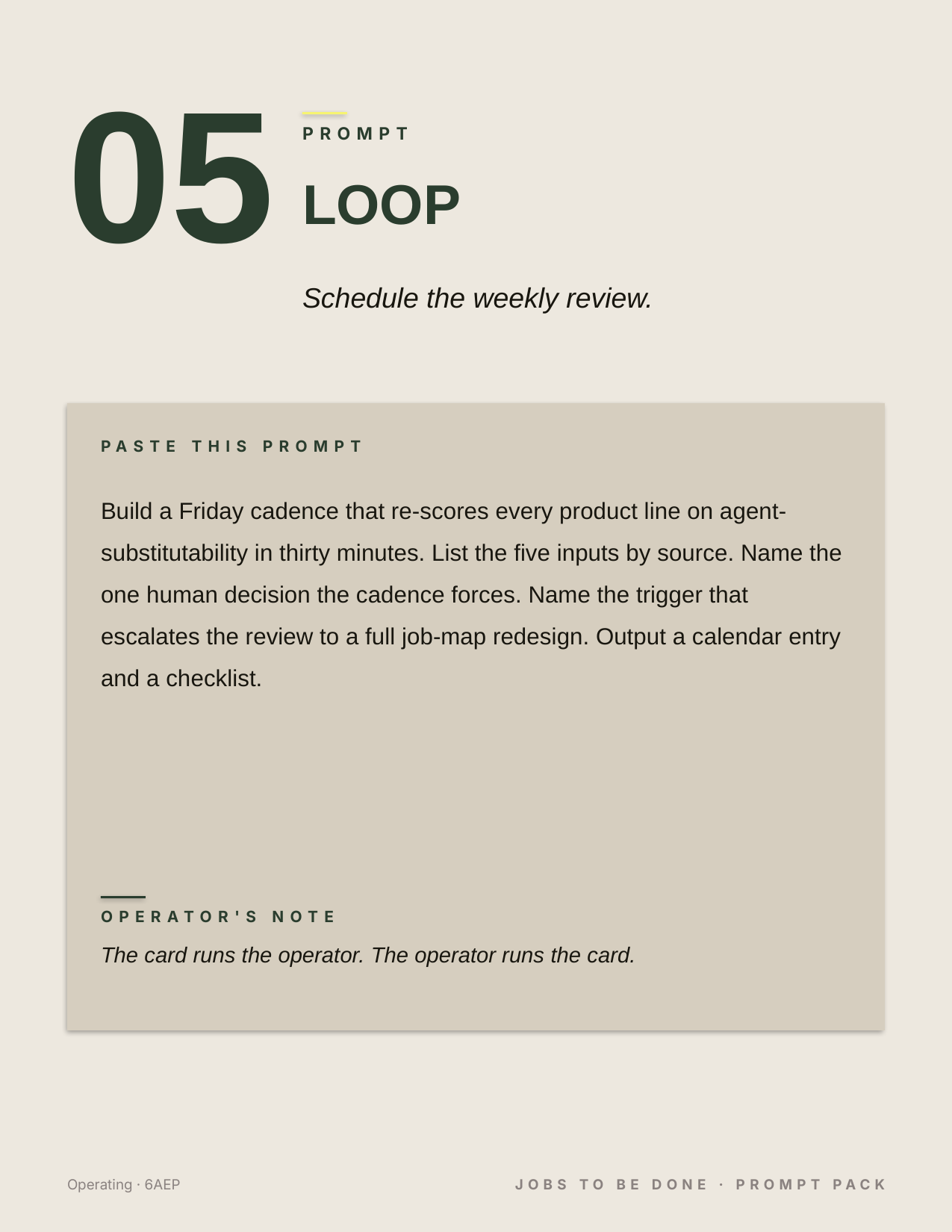

05

PROMPT
LOOP
Schedule the weekly review.

PASTE THIS PROMPT
Build a Friday cadence that re-scores every product line on agent-substitutability in thirty minutes. List the five inputs by source. Name the one human decision the cadence forces. Name the trigger that escalates the review to a full job-map redesign. Output a calendar entry and a checklist.

OPERATOR'S NOTE
The card runs the operator. The operator runs the card.
Operating · 6AEP
JOBS TO BE DONE · PROMPT PACK